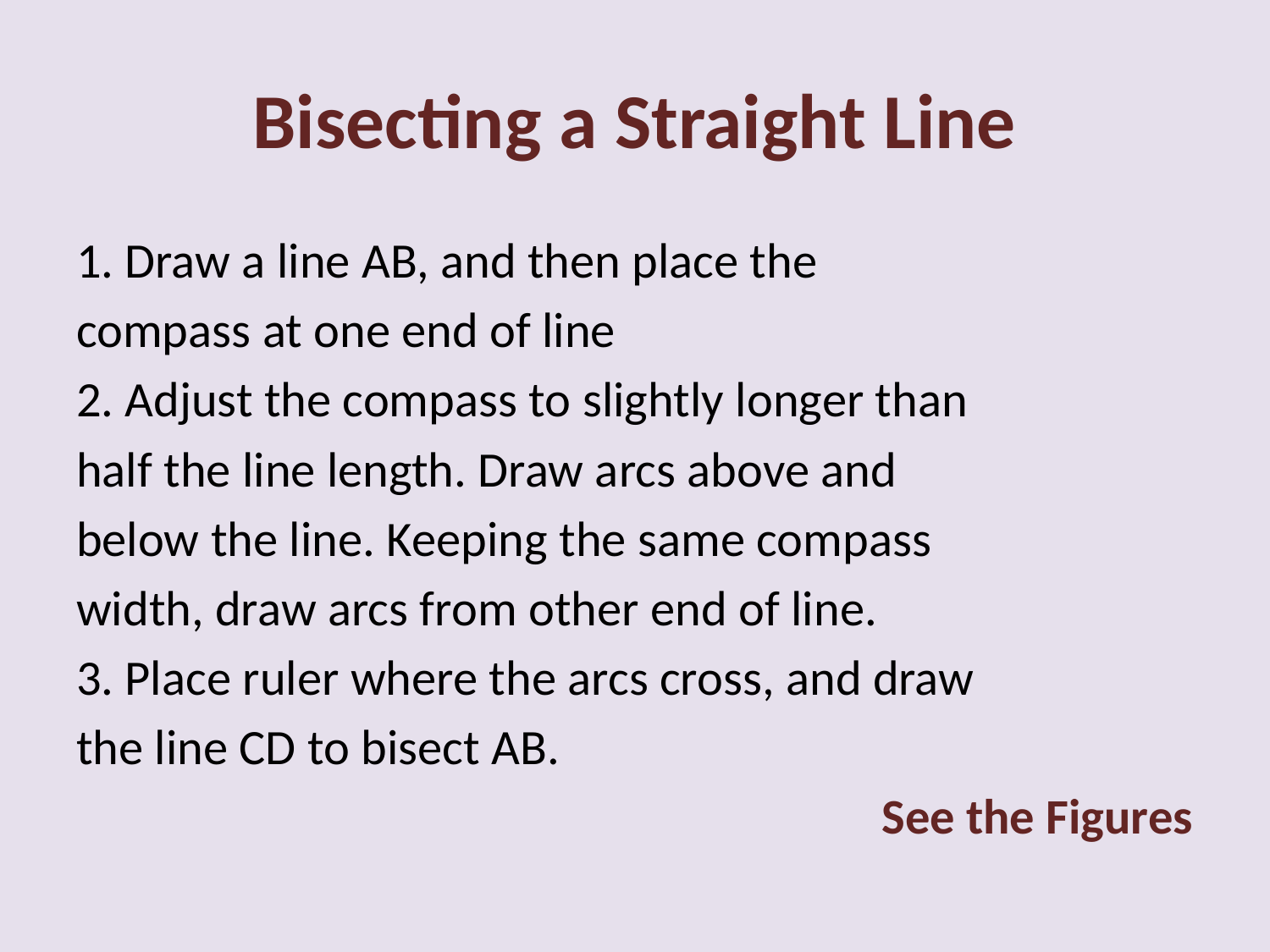

# Bisecting a Straight Line
1. Draw a line AB, and then place the
compass at one end of line
2. Adjust the compass to slightly longer than
half the line length. Draw arcs above and
below the line. Keeping the same compass
width, draw arcs from other end of line.
3. Place ruler where the arcs cross, and draw
the line CD to bisect AB.
See the Figures